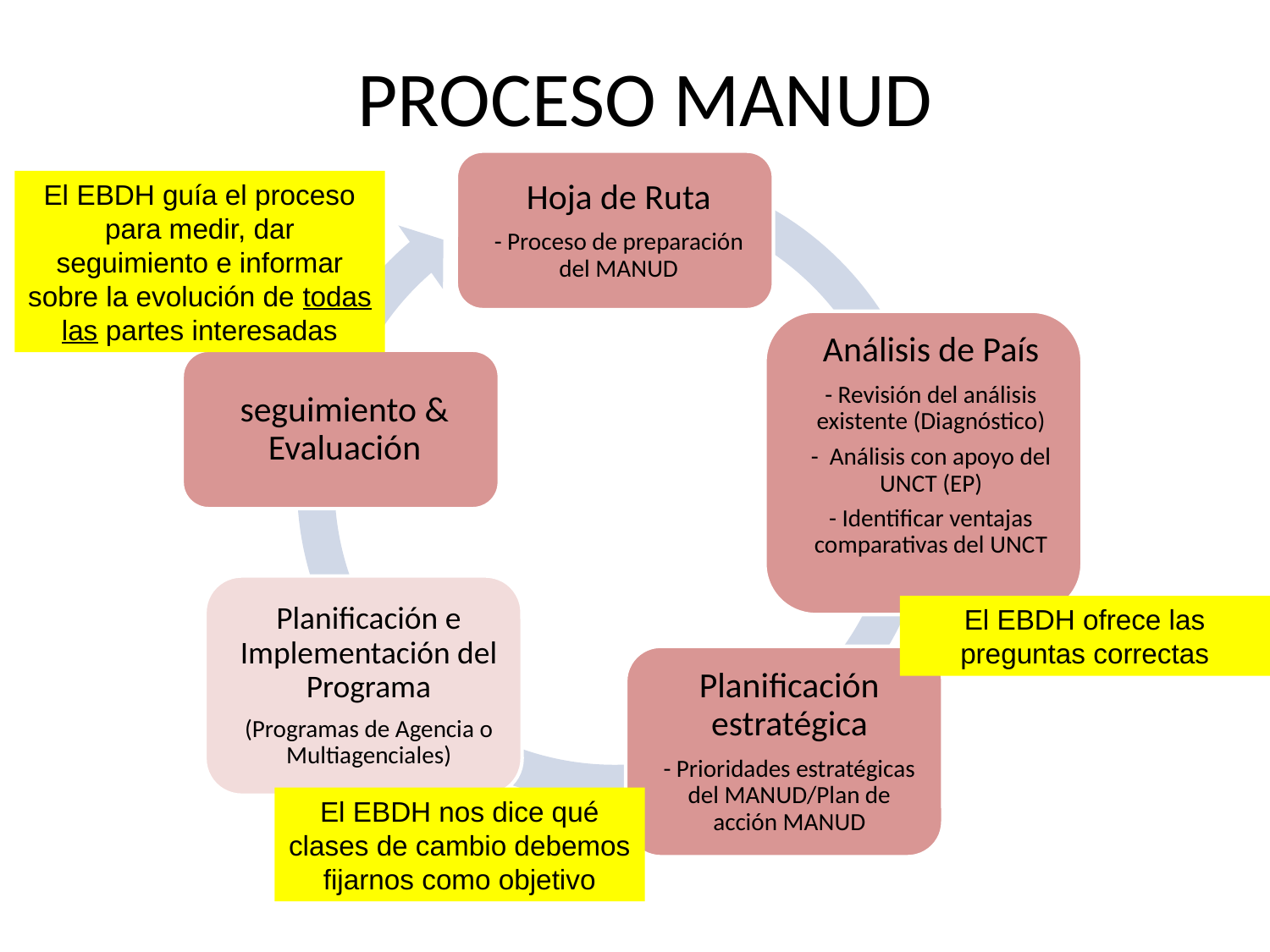

# PROCESO MANUD
Hoja de Ruta
- Proceso de preparación del MANUD
Análisis de País
- Revisión del análisis existente (Diagnóstico)
-  Análisis con apoyo del UNCT (EP)
- Identificar ventajas comparativas del UNCT

Planificación estratégica
- Prioridades estratégicas del MANUD/Plan de acción MANUD
Planificación e Implementación del Programa
(Programas de Agencia o Multiagenciales)
seguimiento & Evaluación
El EBDH guía el proceso para medir, dar seguimiento e informar sobre la evolución de todas las partes interesadas
El EBDH ofrece las preguntas correctas
El EBDH nos dice qué clases de cambio debemos fijarnos como objetivo